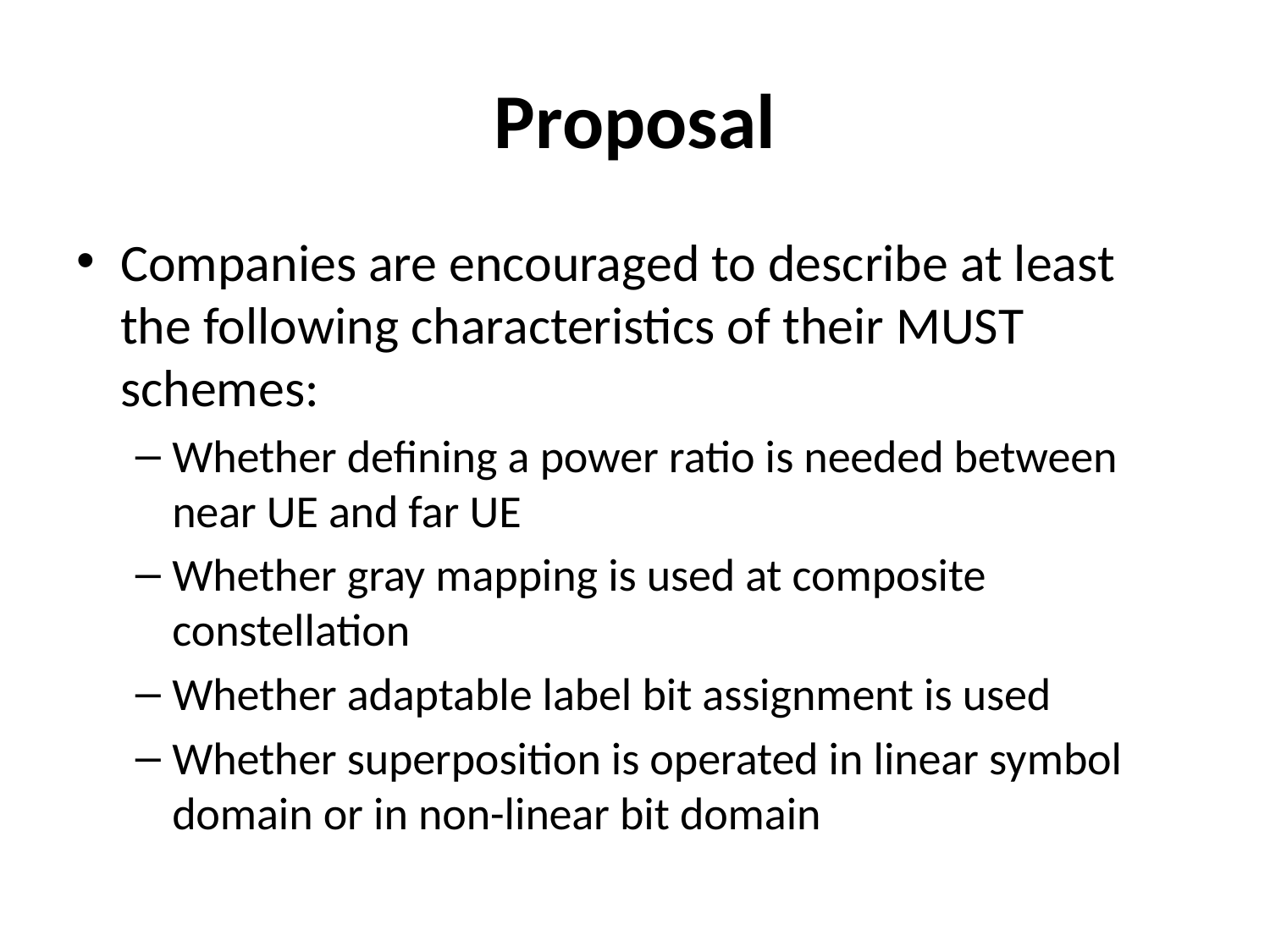

# Proposal
Companies are encouraged to describe at least the following characteristics of their MUST schemes:
Whether defining a power ratio is needed between near UE and far UE
Whether gray mapping is used at composite constellation
Whether adaptable label bit assignment is used
Whether superposition is operated in linear symbol domain or in non-linear bit domain